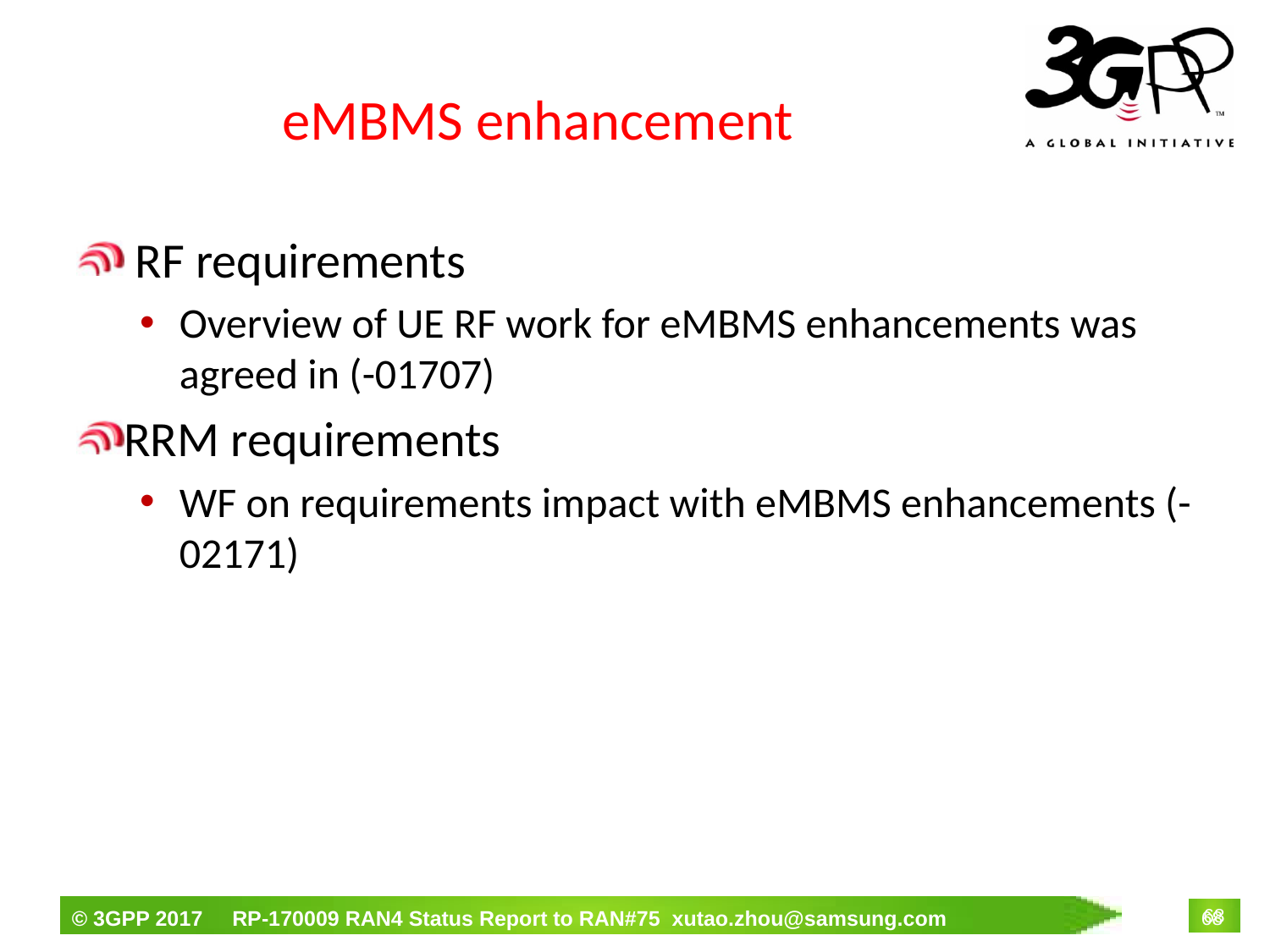

# eMBMS enhancement
 RF requirements
Overview of UE RF work for eMBMS enhancements was agreed in (-01707)
RRM requirements
WF on requirements impact with eMBMS enhancements (-02171)

68